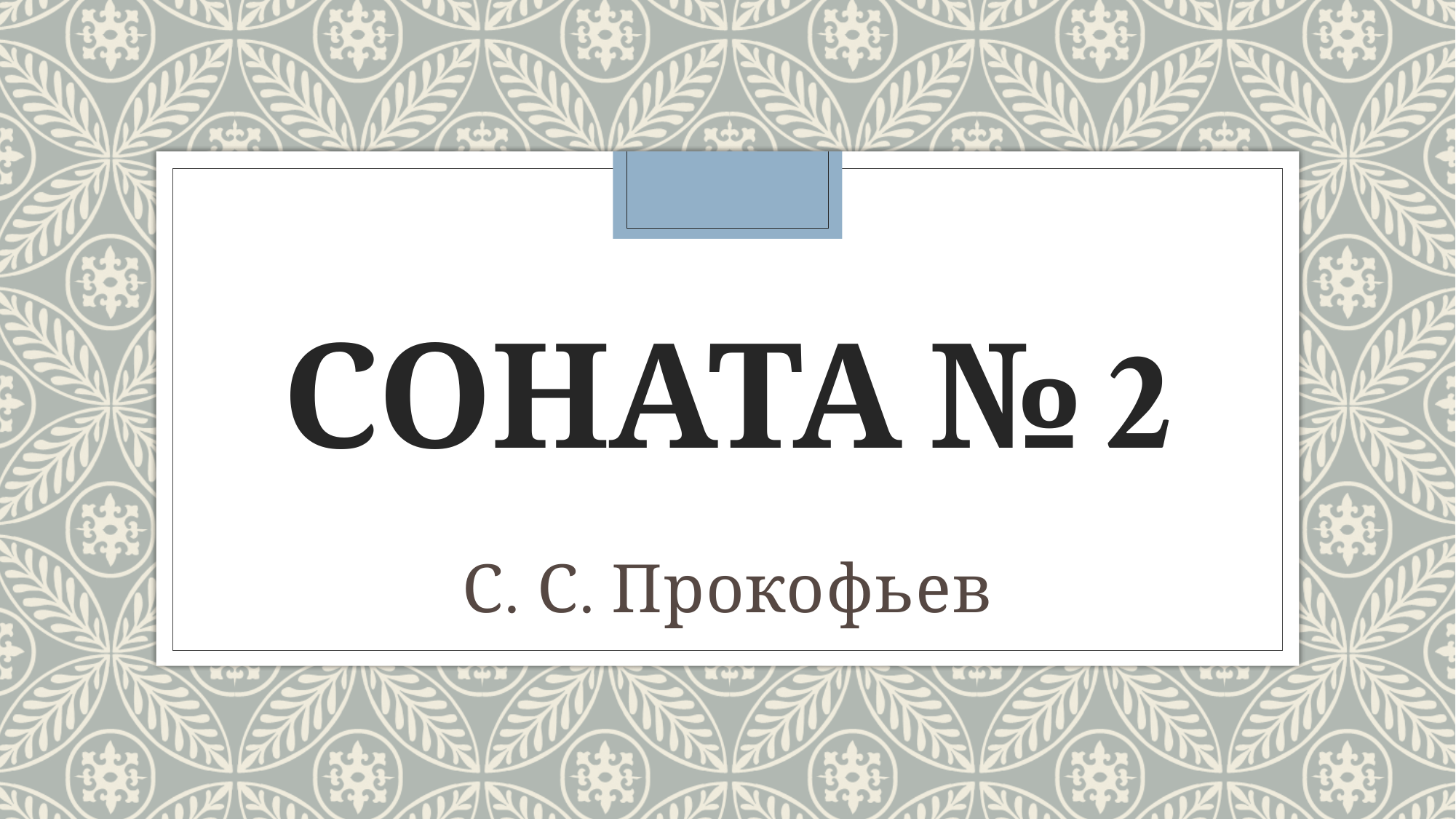

# Соната № 2
С. С. Прокофьев